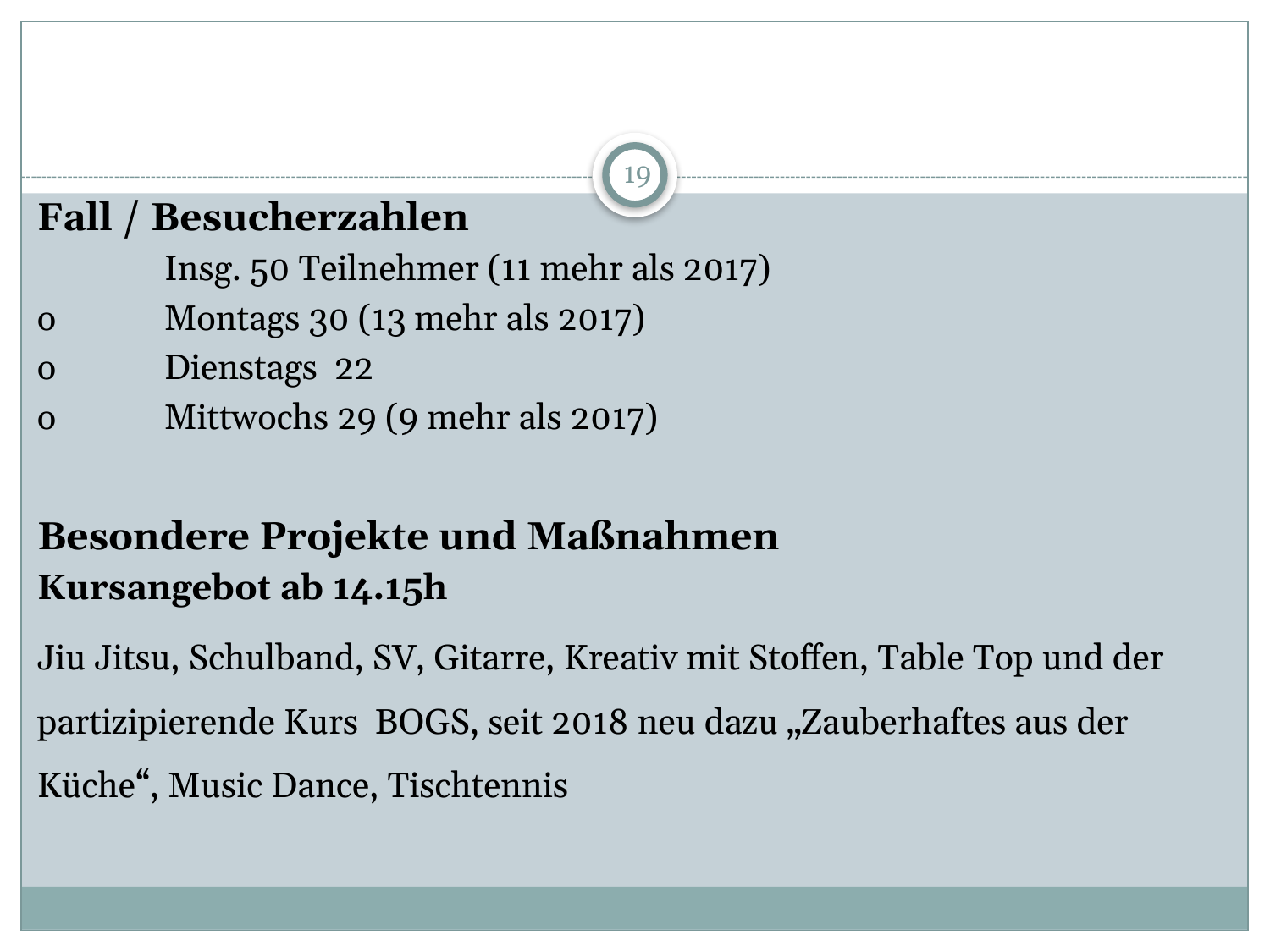

19
Fall / Besucherzahlen
	Insg. 50 Teilnehmer (11 mehr als 2017)
o	Montags 30 (13 mehr als 2017)
o	Dienstags  22
o	Mittwochs 29 (9 mehr als 2017)

Besondere Projekte und Maßnahmen
Kursangebot ab 14.15h
Jiu Jitsu, Schulband, SV, Gitarre, Kreativ mit Stoffen, Table Top und der partizipierende Kurs  BOGS, seit 2018 neu dazu „Zauberhaftes aus der Küche“, Music Dance, Tischtennis